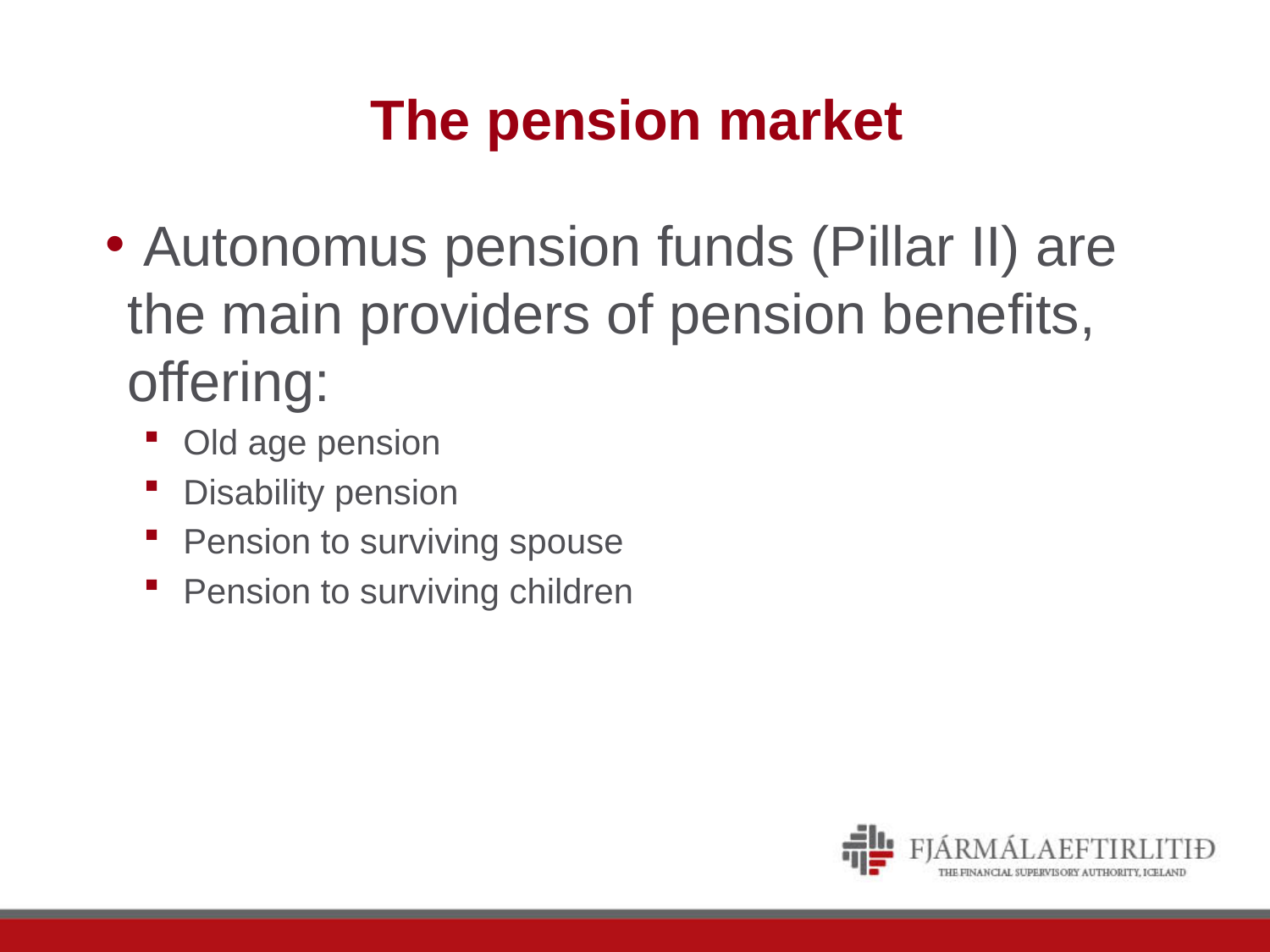

# The pension market
 Autonomus pension funds (Pillar II) are the main providers of pension benefits, offering:
Old age pension
Disability pension
Pension to surviving spouse
Pension to surviving children